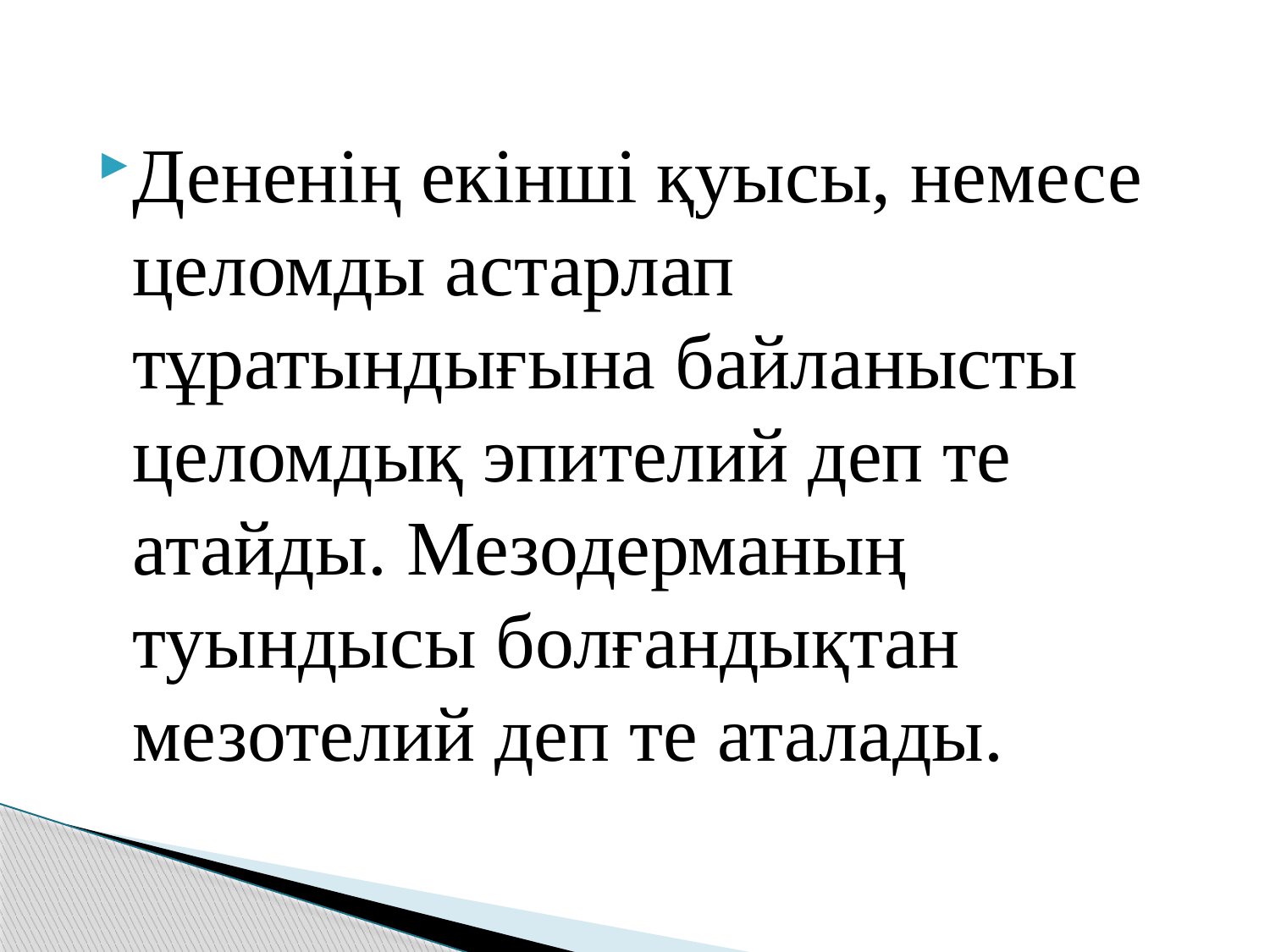

Дененің екінші қуысы, немесе целомды астарлап тұратындығына байланысты целомдық эпителий деп те атайды. Мезодерманың туындысы болғандықтан мезотелий деп те аталады.